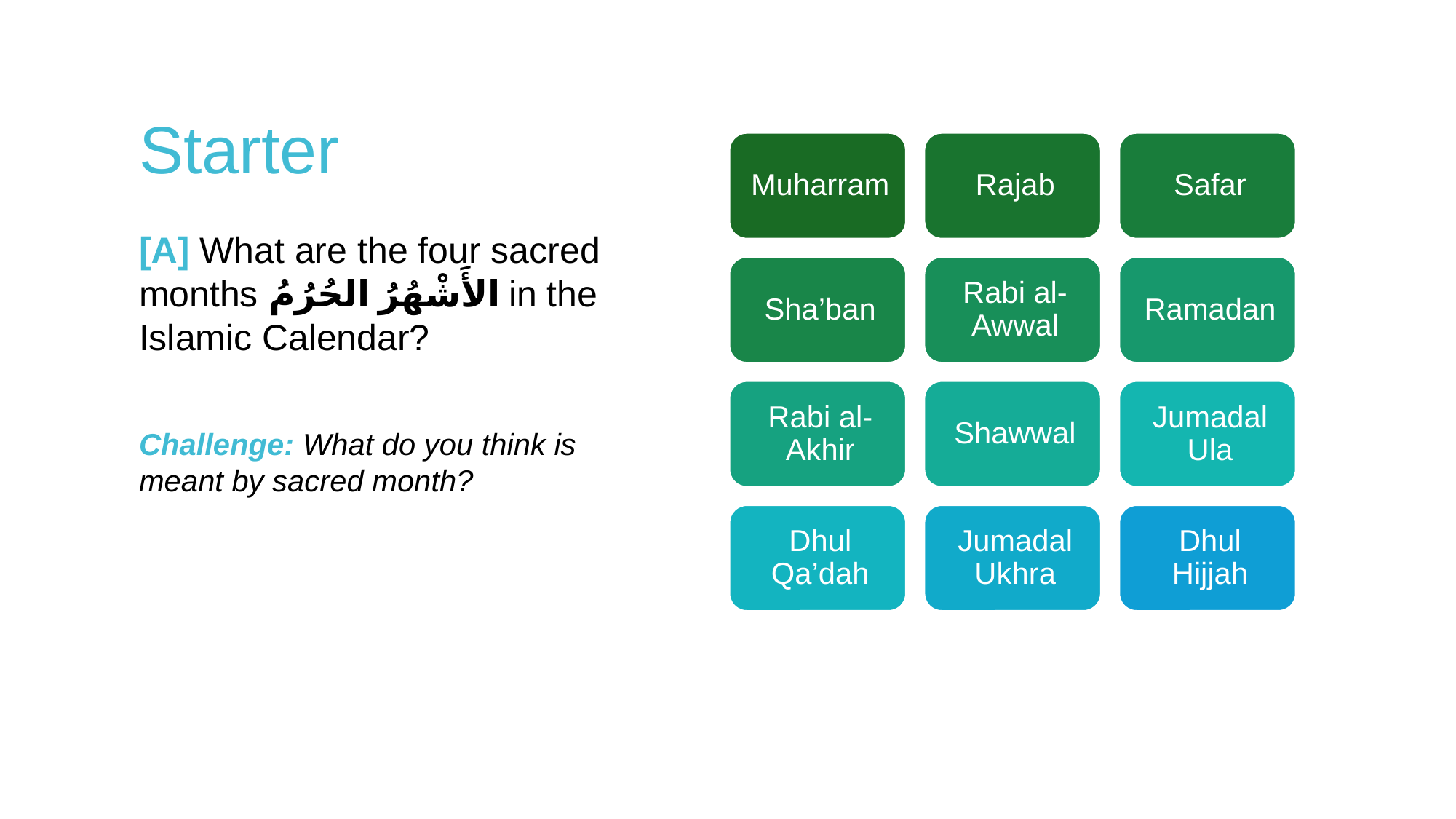

# Starter
Muharram
Rajab
Safar
Sha’ban
Rabi al-Awwal
Ramadan
Rabi al-Akhir
Shawwal
Jumadal Ula
Dhul Qa’dah
Jumadal Ukhra
Dhul Hijjah
[A] What are the four sacred months الأَشْهُرُ الحُرُمُ in the Islamic Calendar?

Challenge: What do you think is meant by sacred month?